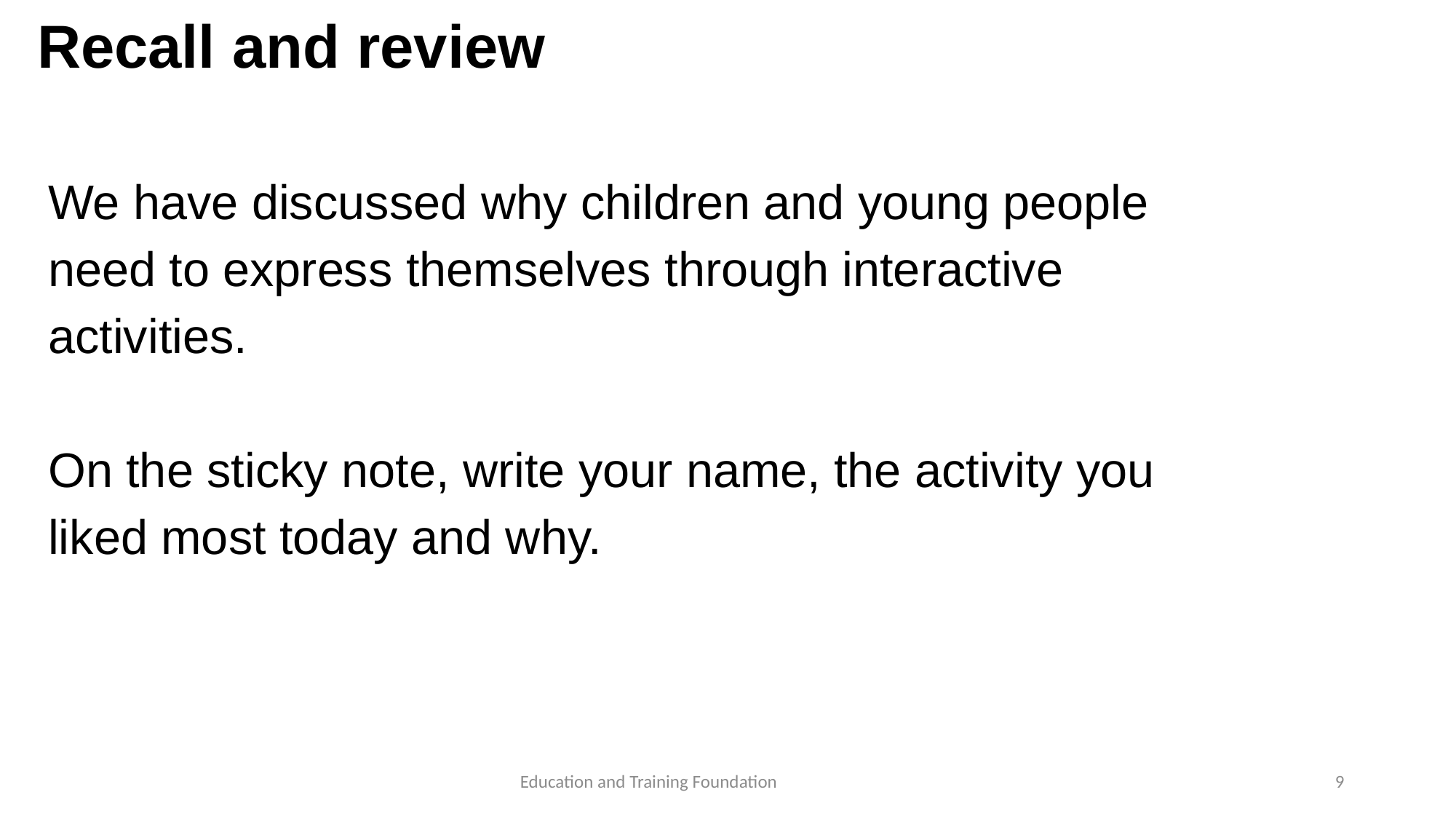

# Recall and review
We have discussed why children and young people need to express themselves through interactive activities.

On the sticky note, write your name, the activity you liked most today and why.

9
Education and Training Foundation